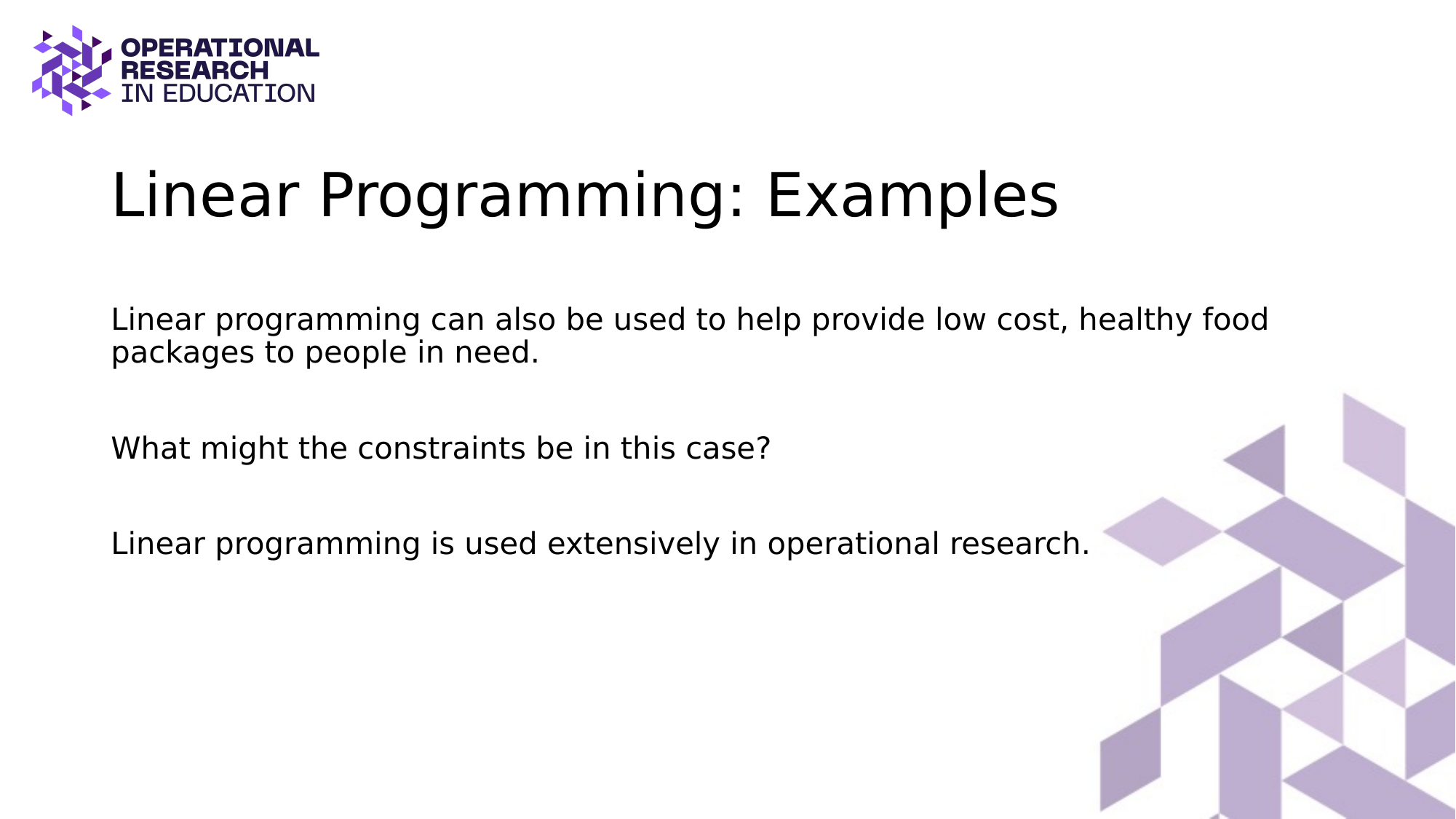

# Linear Programming: Examples
Linear programming can also be used to help provide low cost, healthy food packages to people in need.

What might the constraints be in this case?

Linear programming is used extensively in operational research.